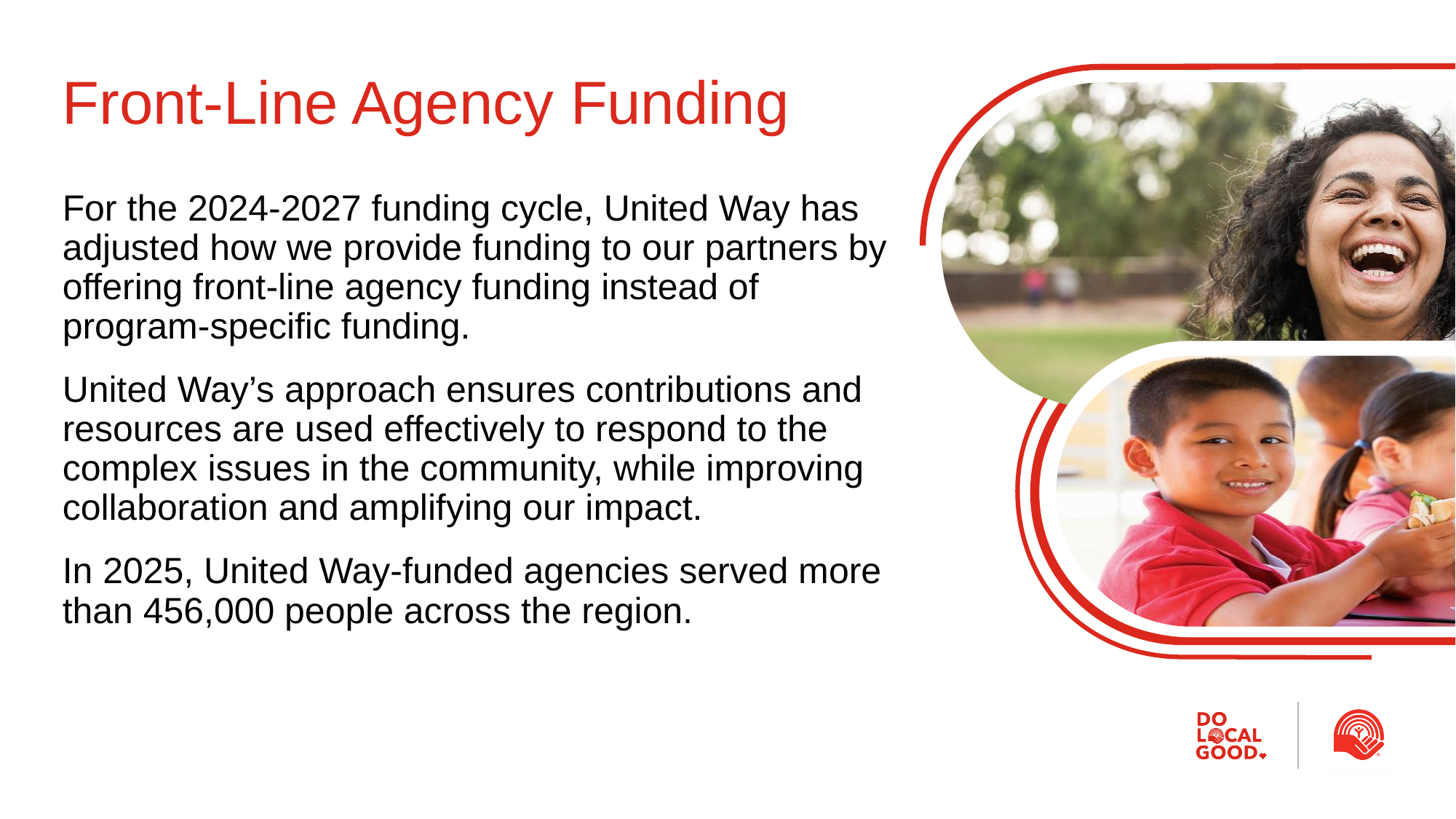

# Front-Line Agency Funding
For the 2024-2027 funding cycle, United Way has adjusted how we provide funding to our partners by offering front-line agency funding instead of program-specific funding.
United Way’s approach ensures contributions and resources are used effectively to respond to the complex issues in the community, while improving collaboration and amplifying our impact.
In 2025, United Way-funded agencies served more than 456,000 people across the region.